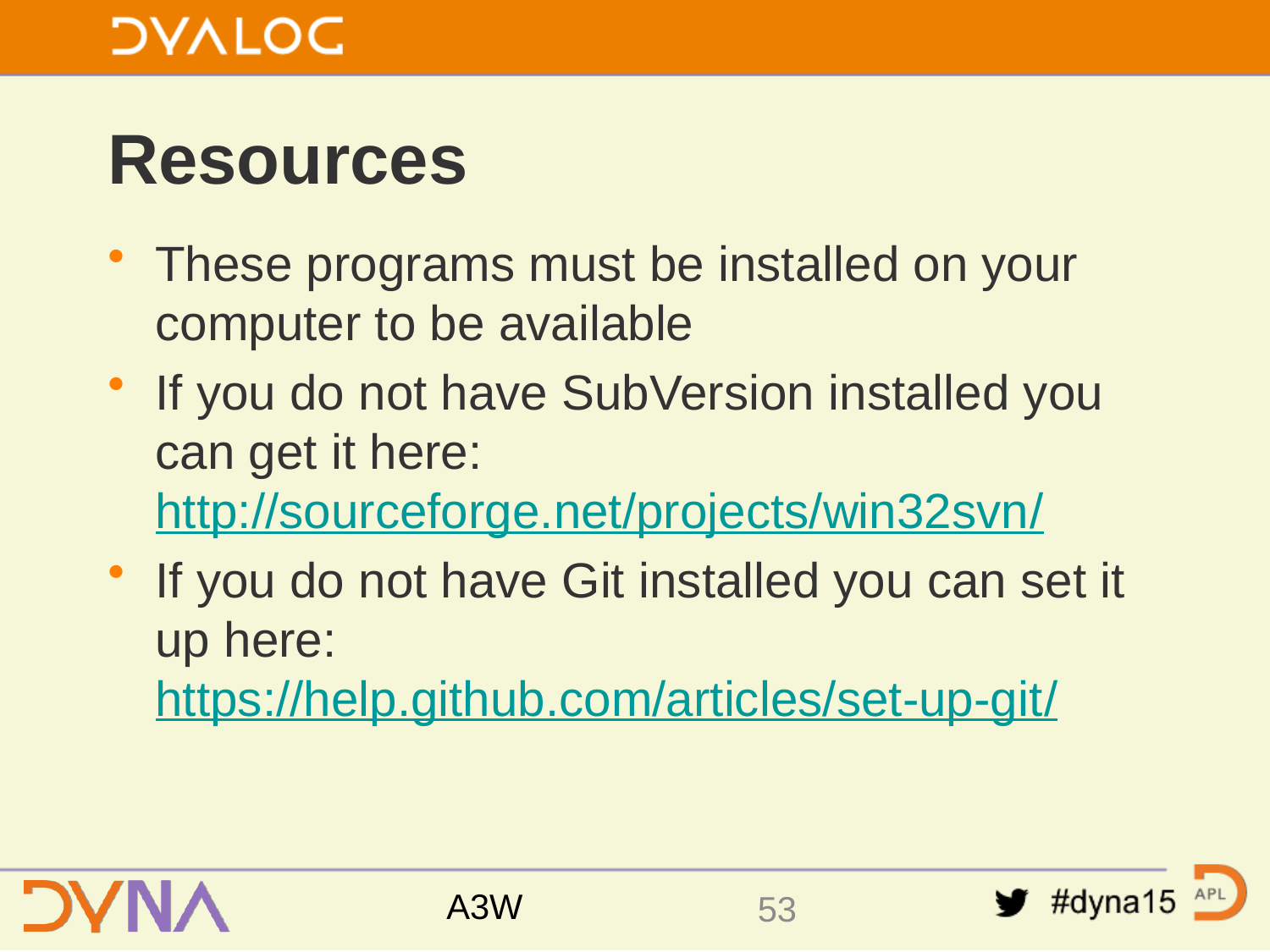

# Resources
These programs must be installed on your computer to be available
If you do not have SubVersion installed you can get it here: http://sourceforge.net/projects/win32svn/
If you do not have Git installed you can set it up here: https://help.github.com/articles/set-up-git/

53
A3W